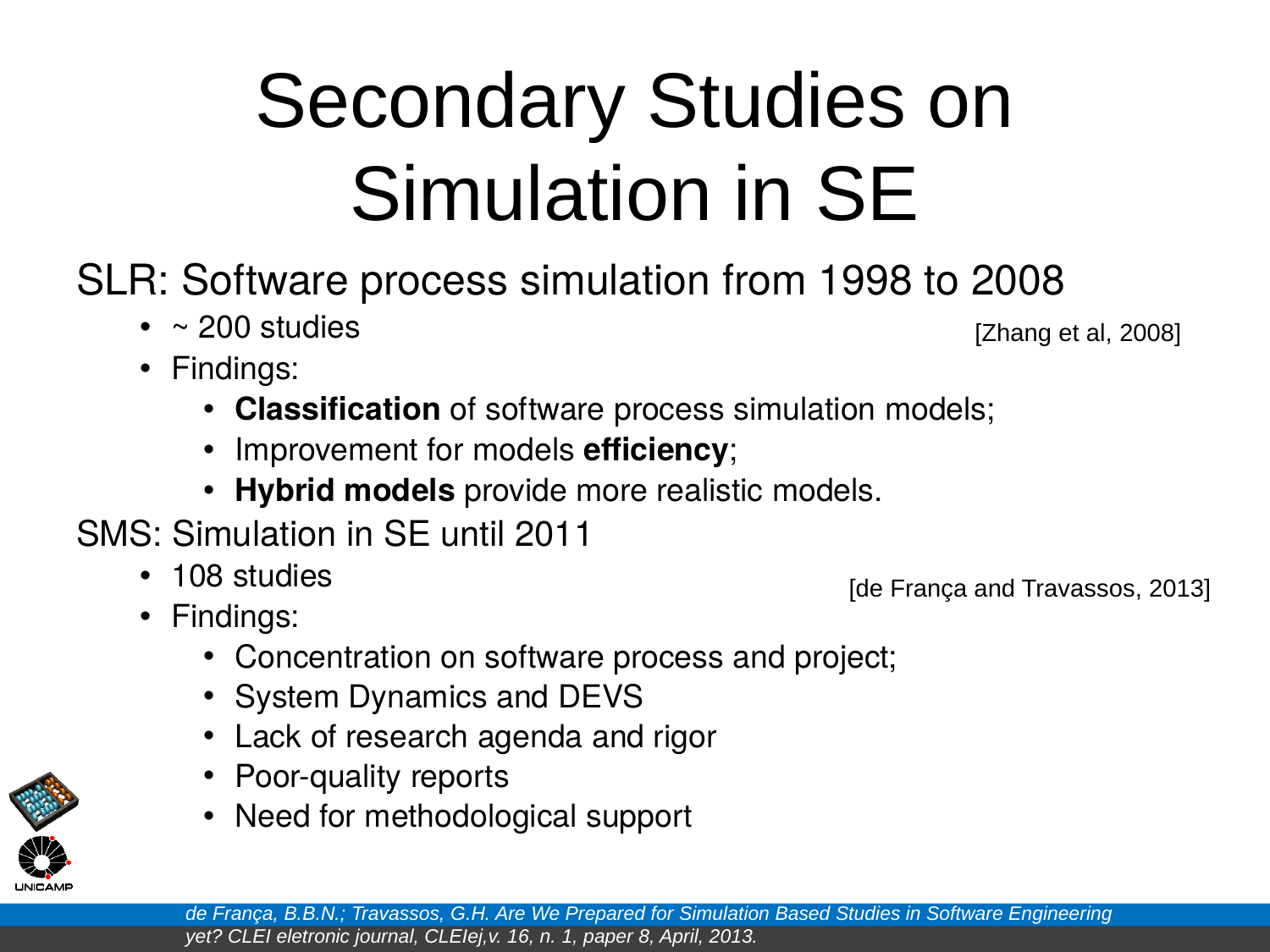

# Secondary Studies on Simulation in SE
SLR: Software process simulation from 1998 to 2008
~ 200 studies
Findings:
Classification of software process simulation models;
Improvement for models efficiency;
Hybrid models provide more realistic models.
SMS: Simulation in SE until 2011
108 studies
Findings:
Concentration on software process and project;
System Dynamics and DEVS
Lack of research agenda and rigor
Poor-quality reports
Need for methodological support

[Zhang et al, 2008]
[de França and Travassos, 2013]
de França, B.B.N.; Travassos, G.H. Are We Prepared for Simulation Based Studies in Software Engineering yet? CLEI eletronic journal, CLEIej,v. 16, n. 1, paper 8, April, 2013.